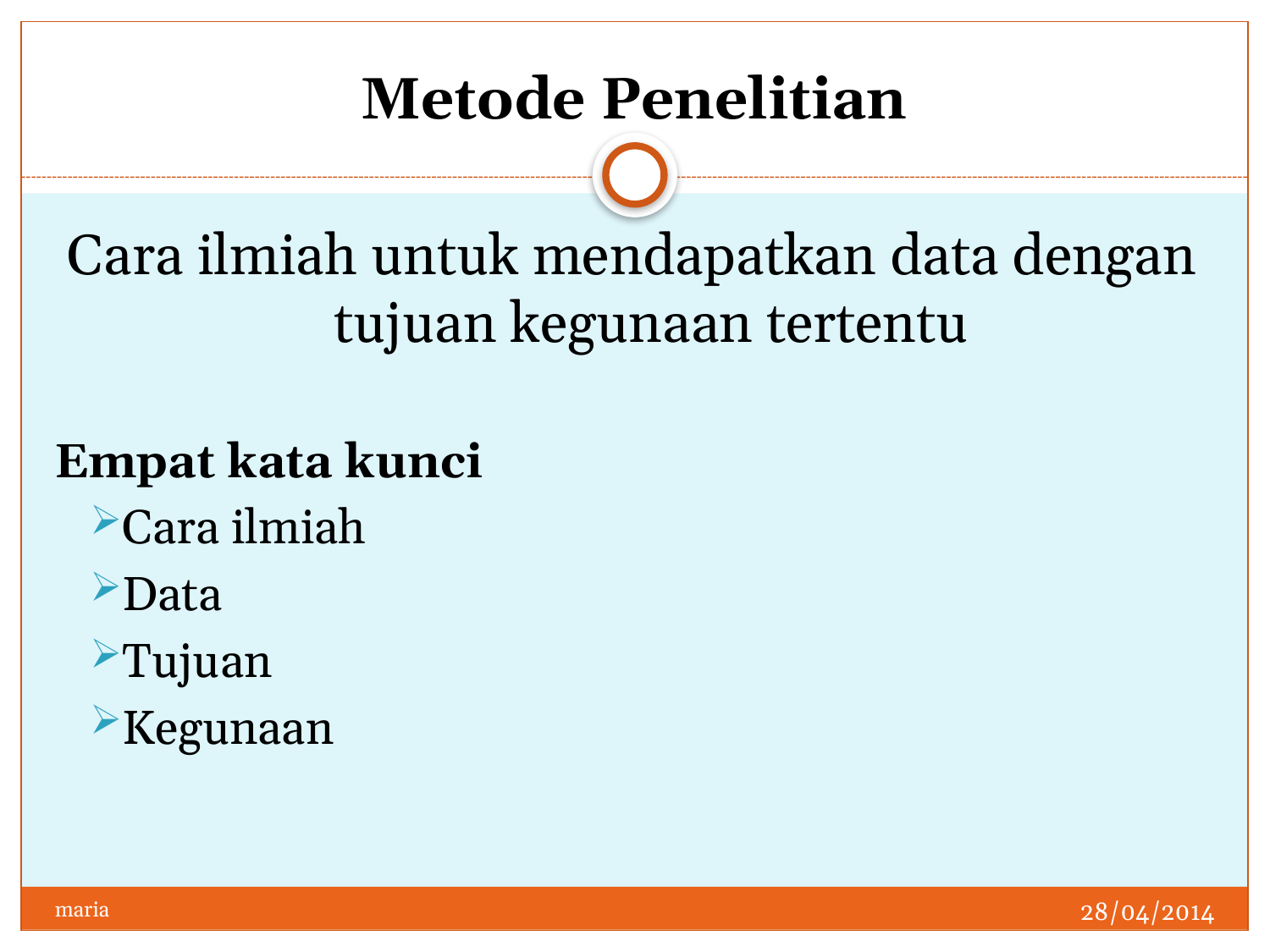

# Metode Penelitian
Cara ilmiah untuk mendapatkan data dengan tujuan kegunaan tertentu

Empat kata kunci
Cara ilmiah
Data
Tujuan
Kegunaan
28/04/2014
maria